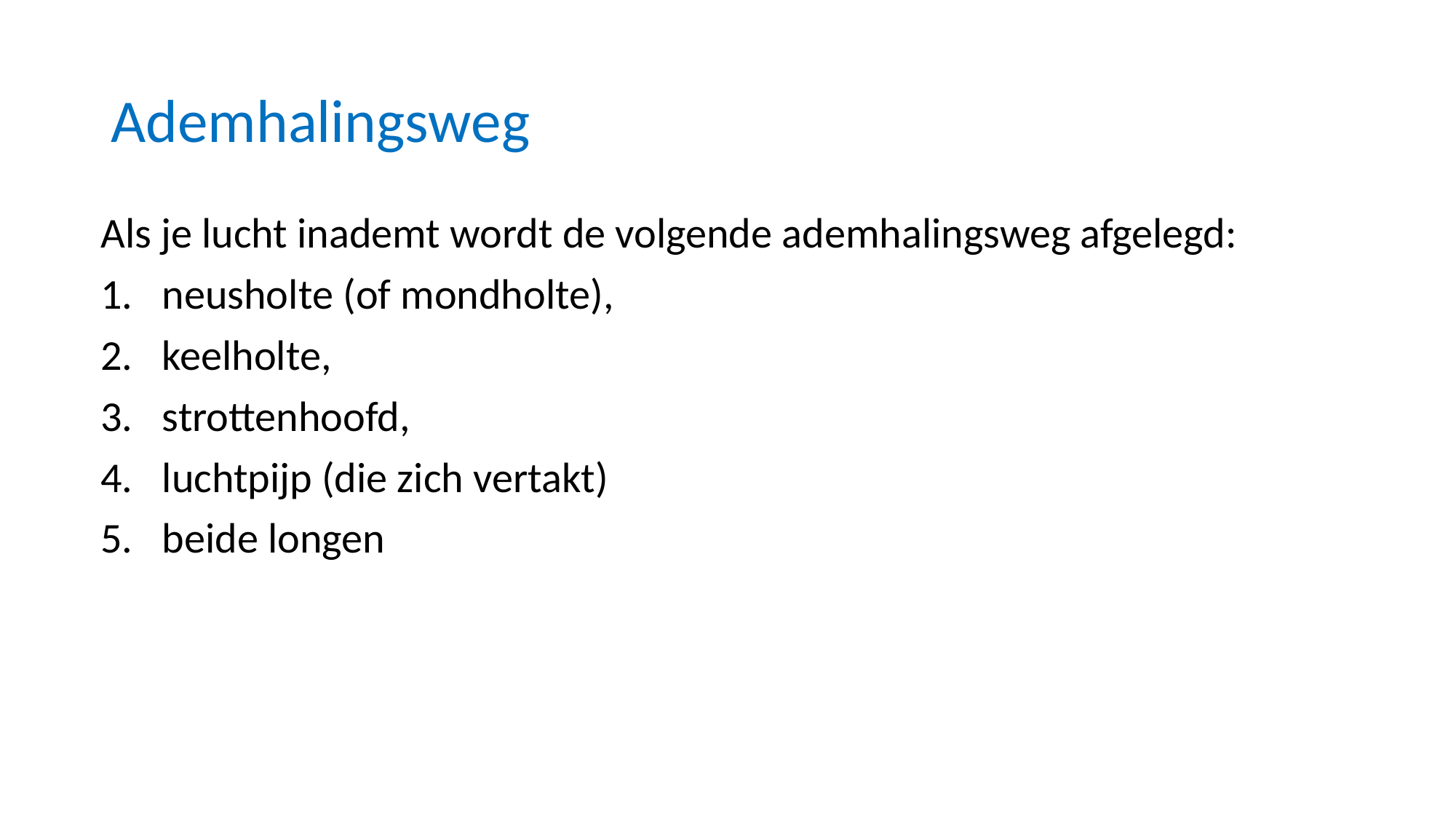

# Ademhalingsweg
Als je lucht inademt wordt de volgende ademhalingsweg afgelegd:
neusholte (of mondholte),
keelholte,
strottenhoofd,
luchtpijp (die zich vertakt)
beide longen